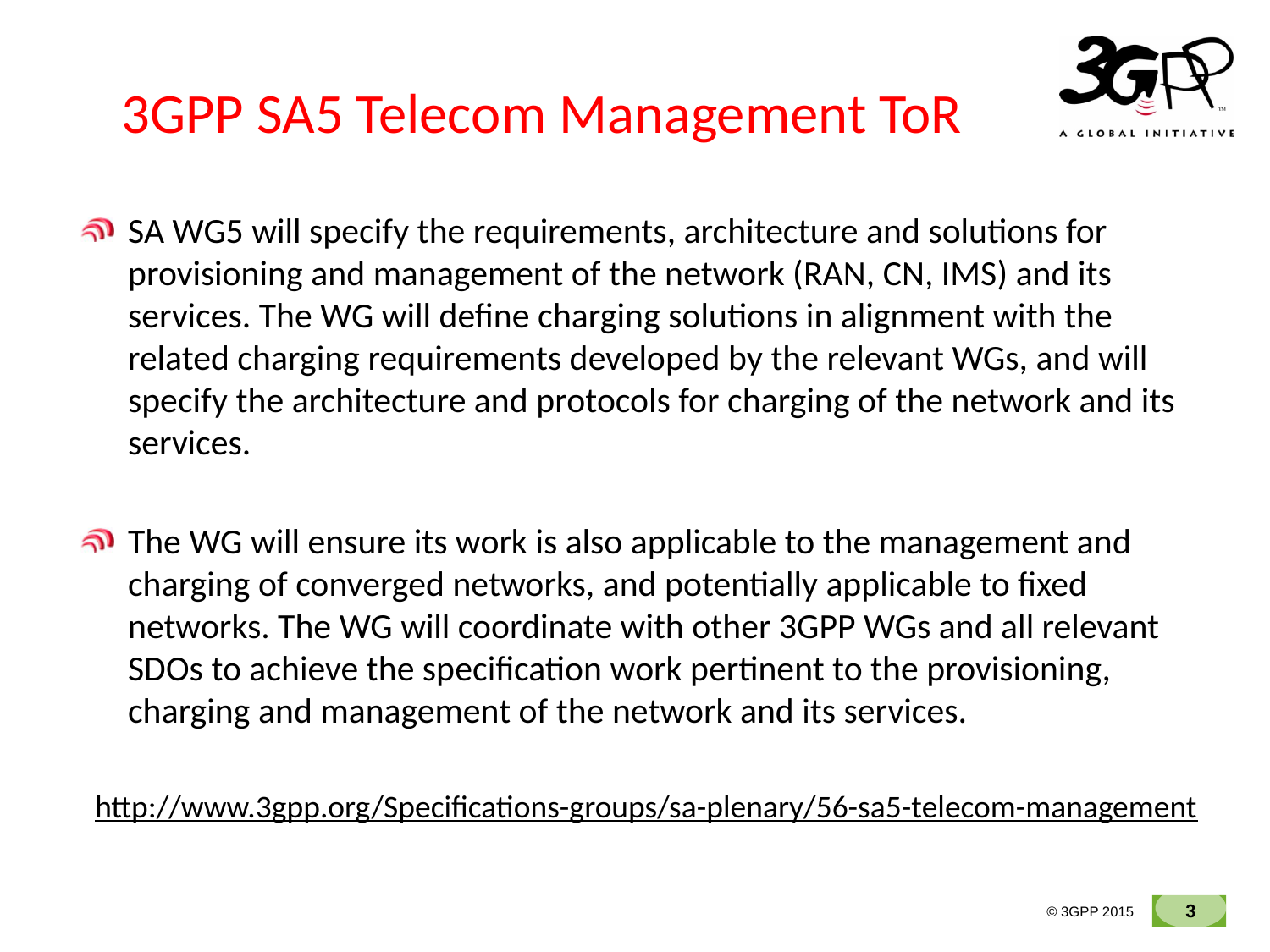

# 3GPP SA5 Telecom Management ToR
SA WG5 will specify the requirements, architecture and solutions for provisioning and management of the network (RAN, CN, IMS) and its services. The WG will define charging solutions in alignment with the related charging requirements developed by the relevant WGs, and will specify the architecture and protocols for charging of the network and its services.

The WG will ensure its work is also applicable to the management and charging of converged networks, and potentially applicable to fixed networks. The WG will coordinate with other 3GPP WGs and all relevant SDOs to achieve the specification work pertinent to the provisioning, charging and management of the network and its services.

http://www.3gpp.org/Specifications-groups/sa-plenary/56-sa5-telecom-management